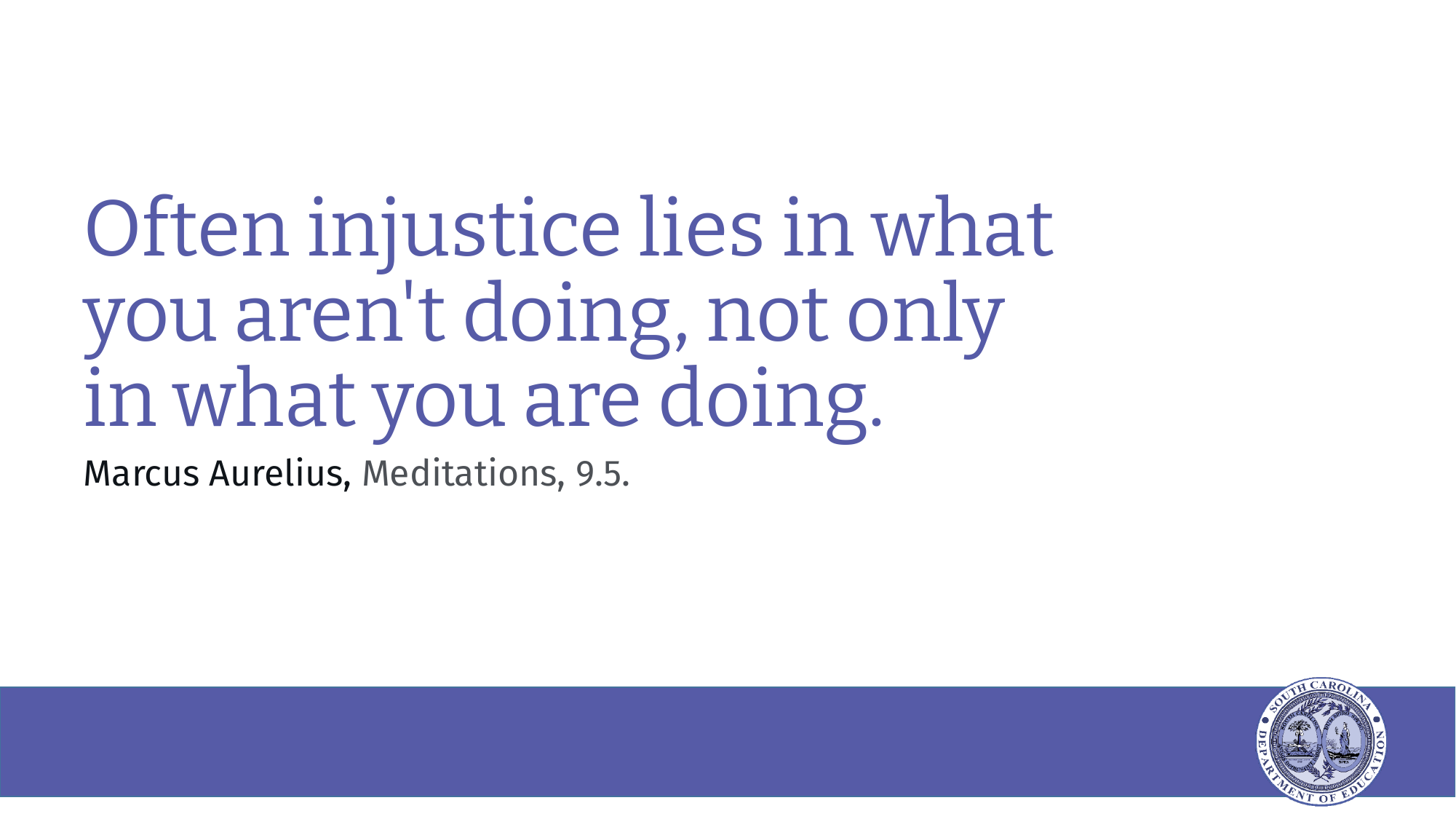

# Often injustice lies in what you aren't doing, not only in what you are doing.
Marcus Aurelius, Meditations, 9.5.